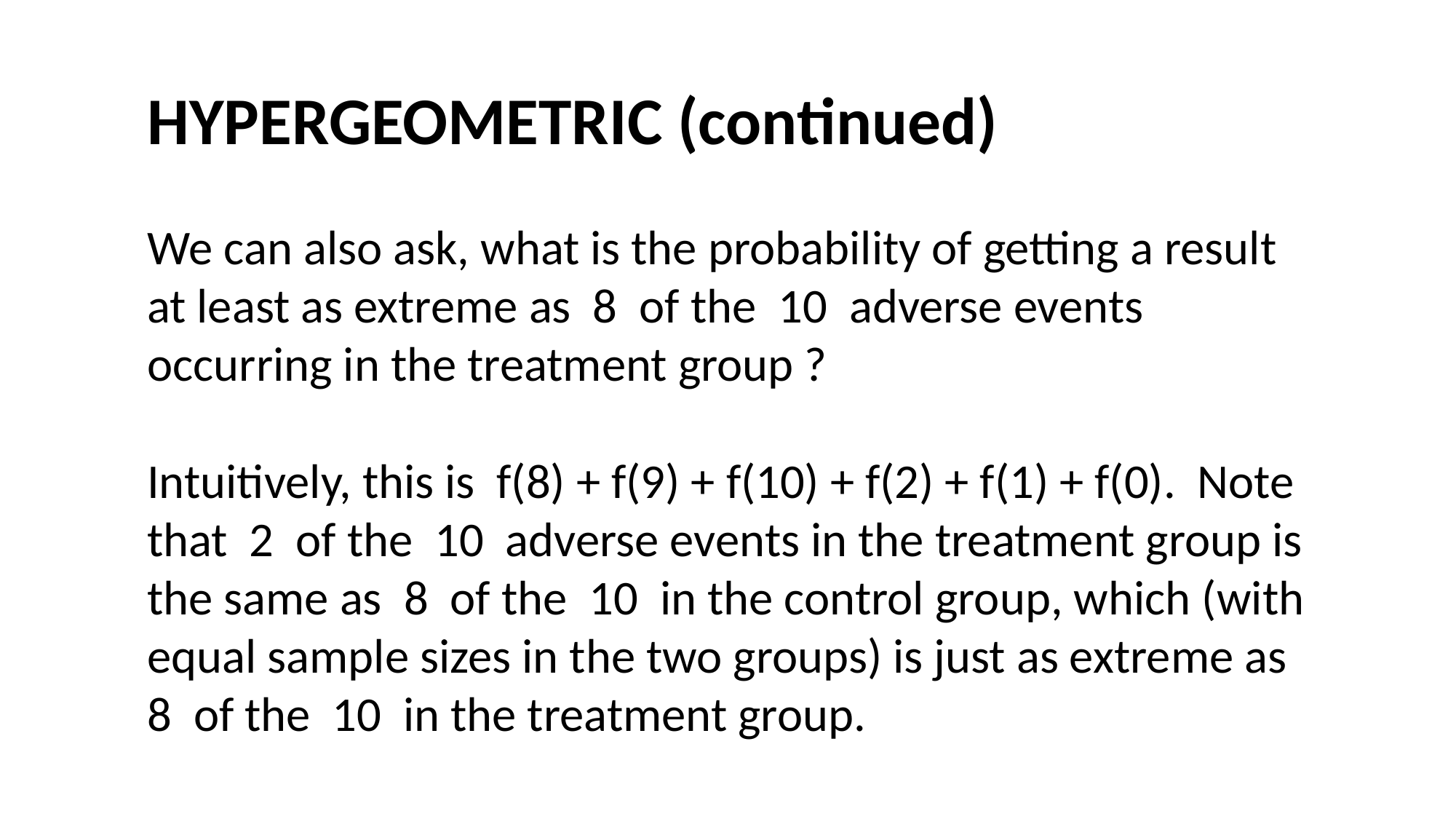

#
HYPERGEOMETRIC (continued)

We can also ask, what is the probability of getting a result at least as extreme as  8  of the  10  adverse events occurring in the treatment group ?

Intuitively, this is  f(8) + f(9) + f(10) + f(2) + f(1) + f(0).  Note that  2  of the  10  adverse events in the treatment group is the same as  8  of the  10  in the control group, which (with equal sample sizes in the two groups) is just as extreme as  8  of the  10  in the treatment group.